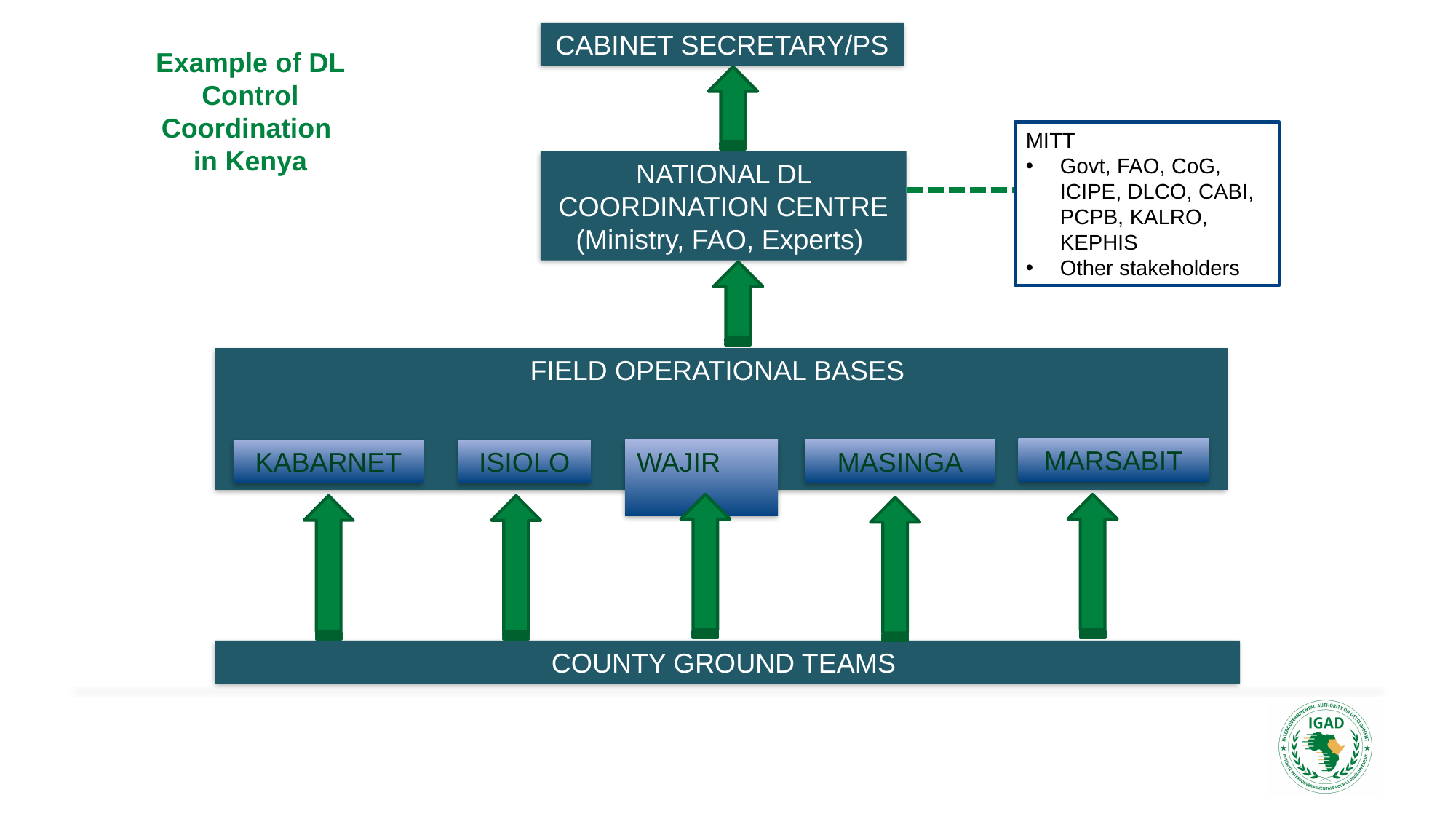

CABINET SECRETARY/PS
Example of DL Control Coordination
in Kenya

MITT
Govt, FAO, CoG, ICIPE, DLCO, CABI, PCPB, KALRO, KEPHIS
Other stakeholders
NATIONAL DL COORDINATION CENTRE
(Ministry, FAO, Experts)

FIELD OPERATIONAL BASES

MARSABIT
WAJIR
MASINGA
KABARNET
ISIOLO

COUNTY GROUND TEAMS